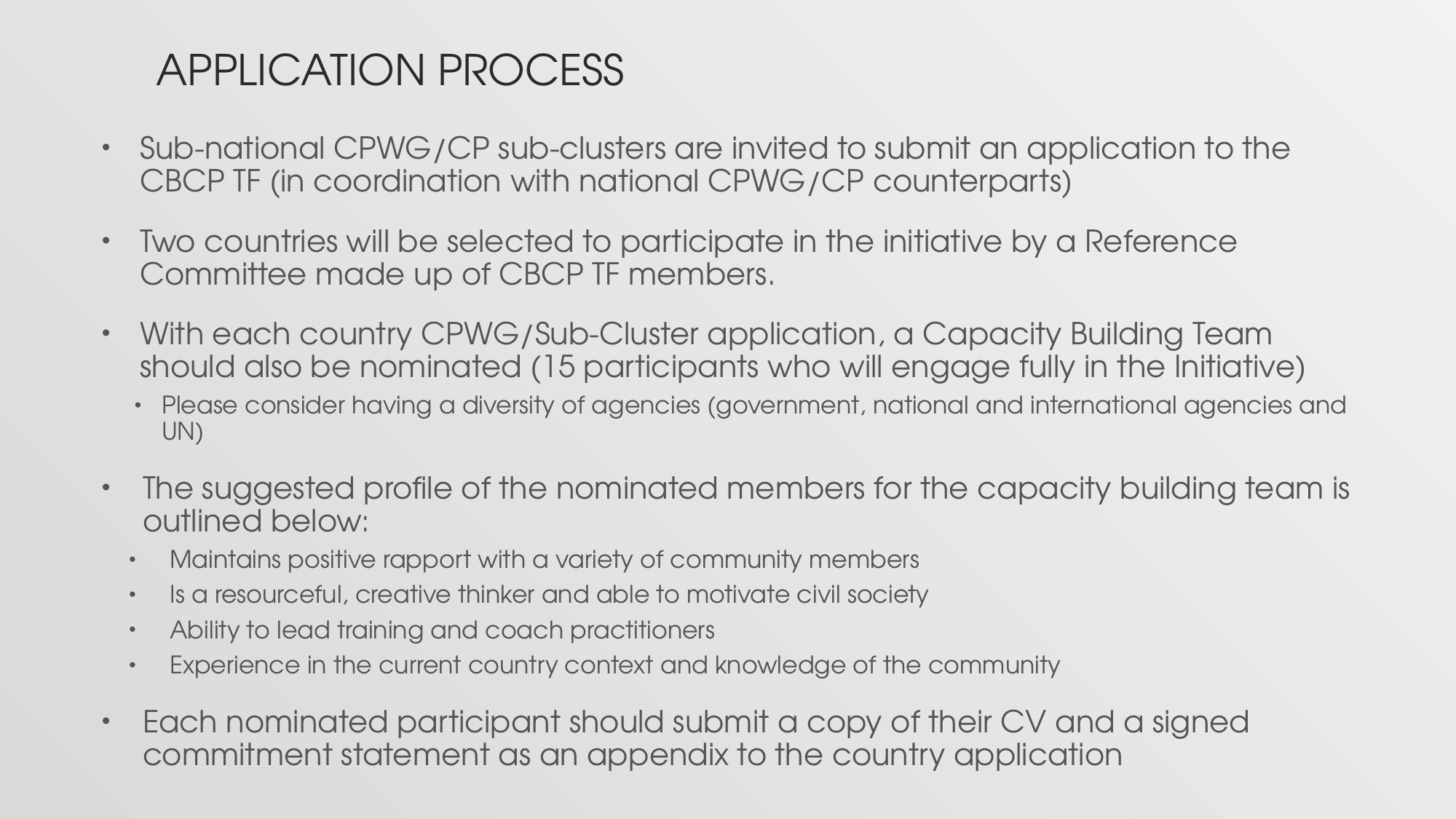

# Application Process
Sub-national CPWG/CP sub-clusters are invited to submit an application to the CBCP TF (in coordination with national CPWG/CP counterparts)
Two countries will be selected to participate in the initiative by a Reference Committee made up of CBCP TF members.
With each country CPWG/Sub-Cluster application, a Capacity Building Team should also be nominated (15 participants who will engage fully in the Initiative)
Please consider having a diversity of agencies (government, national and international agencies and UN)
The suggested profile of the nominated members for the capacity building team is outlined below:
Maintains positive rapport with a variety of community members
Is a resourceful, creative thinker and able to motivate civil society
Ability to lead training and coach practitioners
Experience in the current country context and knowledge of the community
Each nominated participant should submit a copy of their CV and a signed commitment statement as an appendix to the country application